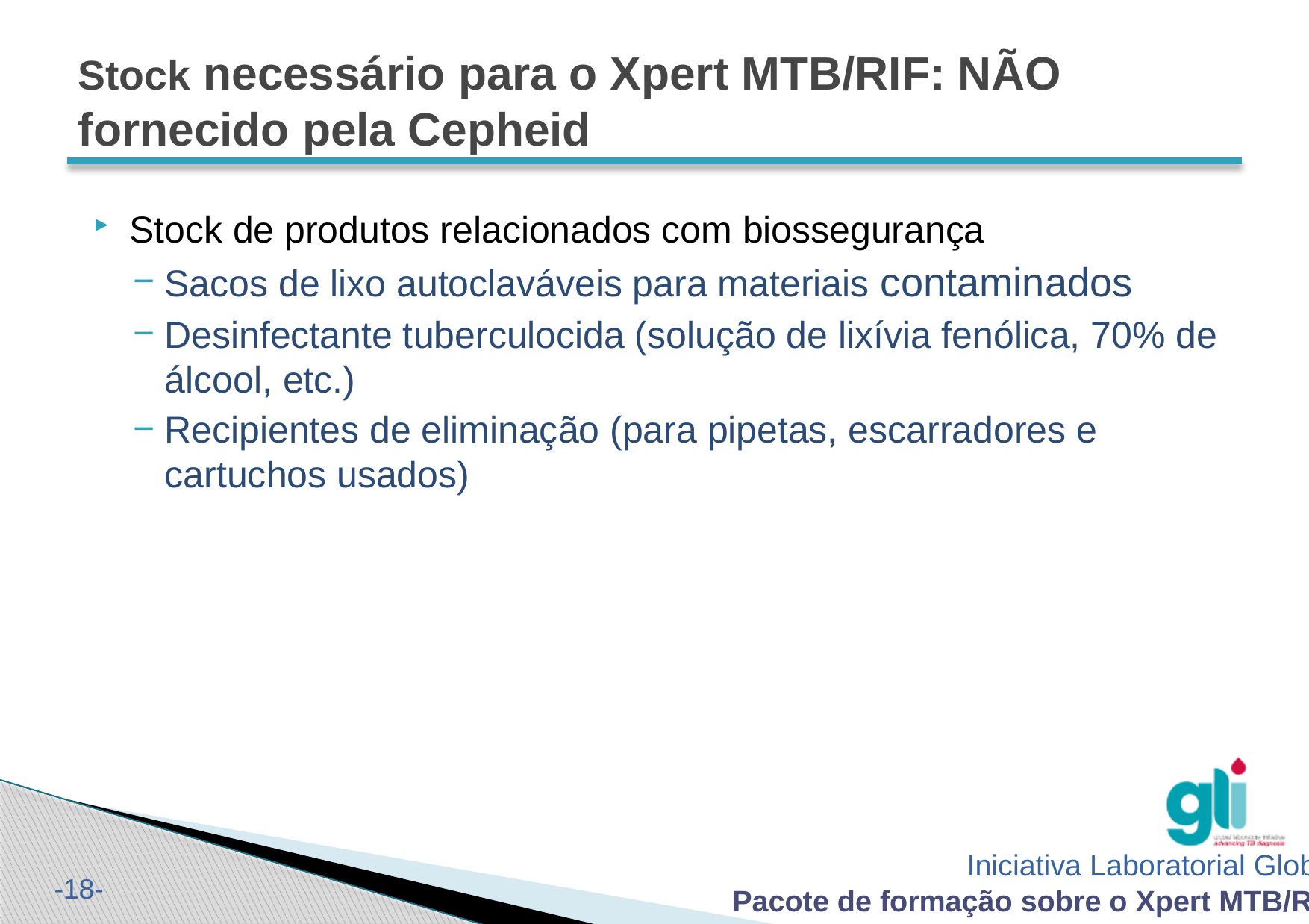

# Stock necessário para o Xpert MTB/RIF: NÃO fornecido pela Cepheid
Stock de produtos relacionados com biossegurança
Sacos de lixo autoclaváveis para materiais contaminados
Desinfectante tuberculocida (solução de lixívia fenólica, 70% de álcool, etc.)
Recipientes de eliminação (para pipetas, escarradores e cartuchos usados)